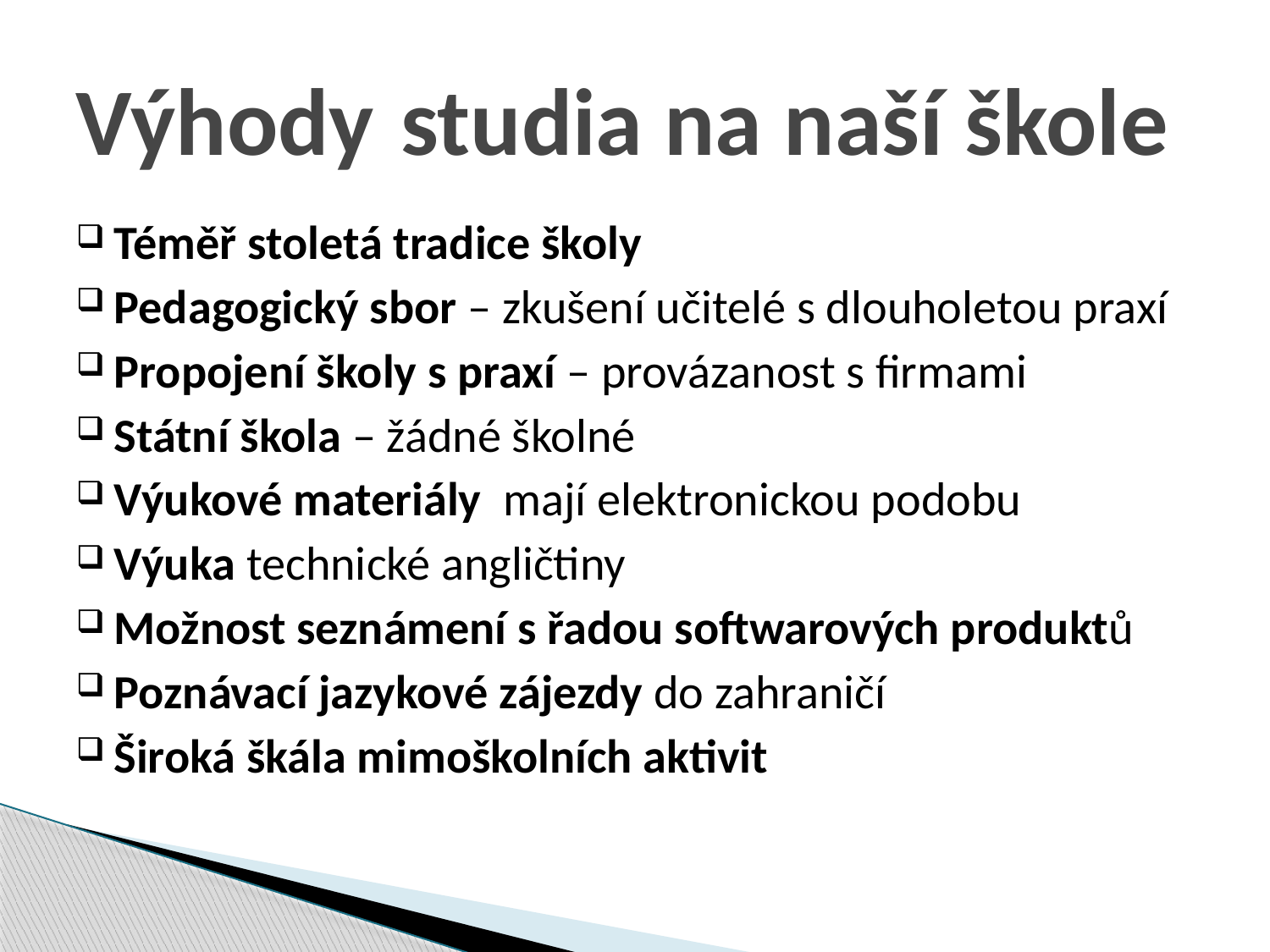

# Výhody studia na naší škole
Téměř stoletá tradice školy
Pedagogický sbor – zkušení učitelé s dlouholetou praxí
Propojení školy s praxí – provázanost s firmami
Státní škola – žádné školné
Výukové materiály  mají elektronickou podobu
Výuka technické angličtiny
Možnost seznámení s řadou softwarových produktů
Poznávací jazykové zájezdy do zahraničí
Široká škála mimoškolních aktivit